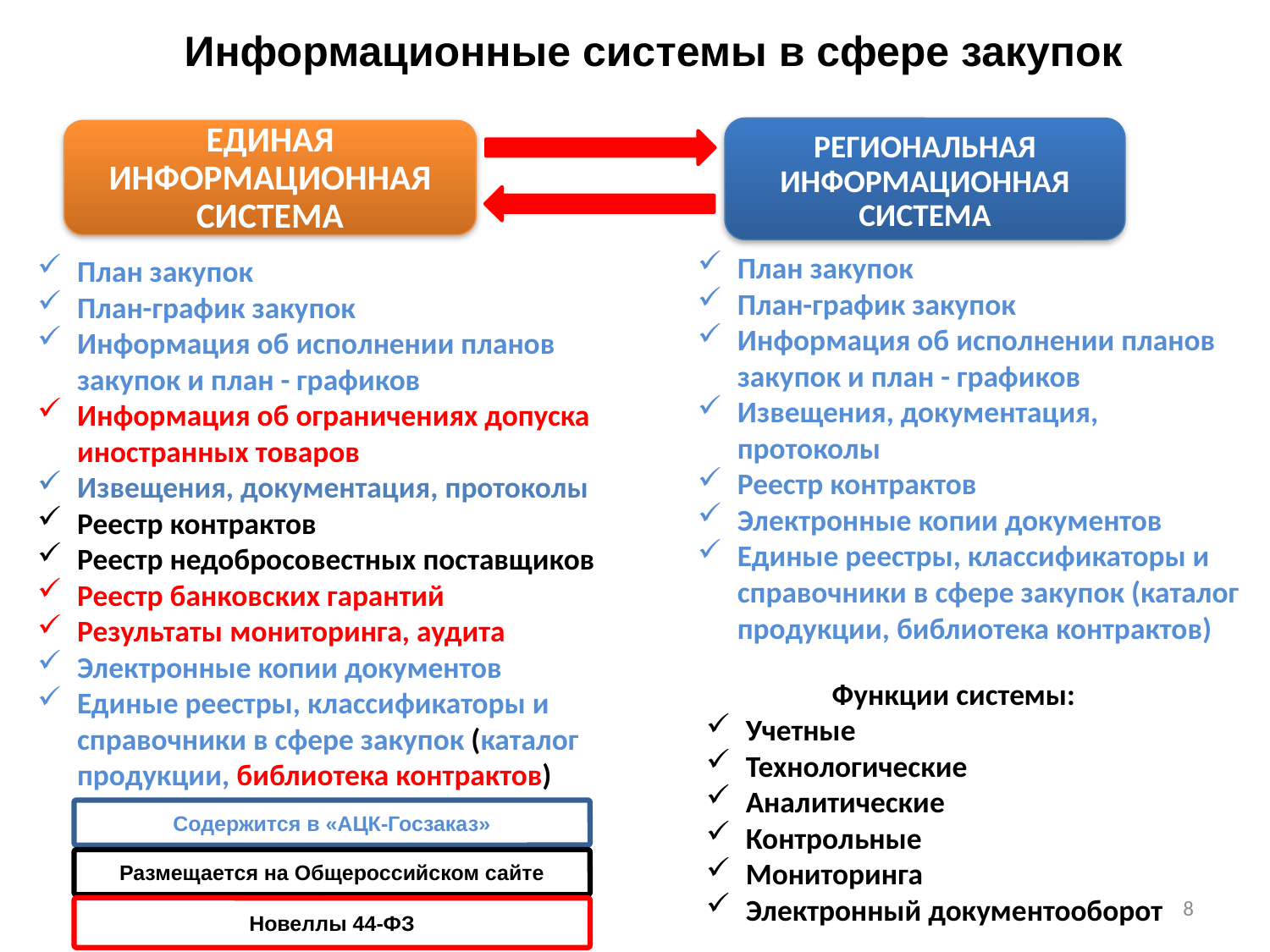

Информационные системы в сфере закупок

ЕДИНАЯ ИНФОРМАЦИОННАЯ СИСТЕМА

РЕГИОНАЛЬНАЯ ИНФОРМАЦИОННАЯ СИСТЕМА

План закупок
План-график закупок
Информация об исполнении планов закупок и план - графиков
Извещения, документация, протоколы
Реестр контрактов
Электронные копии документов
Единые реестры, классификаторы и справочники в сфере закупок (каталог продукции, библиотека контрактов)
План закупок
План-график закупок
Информация об исполнении планов закупок и план - графиков
Информация об ограничениях допуска иностранных товаров
Извещения, документация, протоколы
Реестр контрактов
Реестр недобросовестных поставщиков
Реестр банковских гарантий
Результаты мониторинга, аудита
Электронные копии документов
Единые реестры, классификаторы и справочники в сфере закупок (каталог продукции, библиотека контрактов)
Функции системы:
Учетные
Технологические
Аналитические
Контрольные
Мониторинга
Электронный документооборот
Содержится в «АЦК-Госзаказ»
Размещается на Общероссийском сайте
8
Новеллы 44-ФЗ